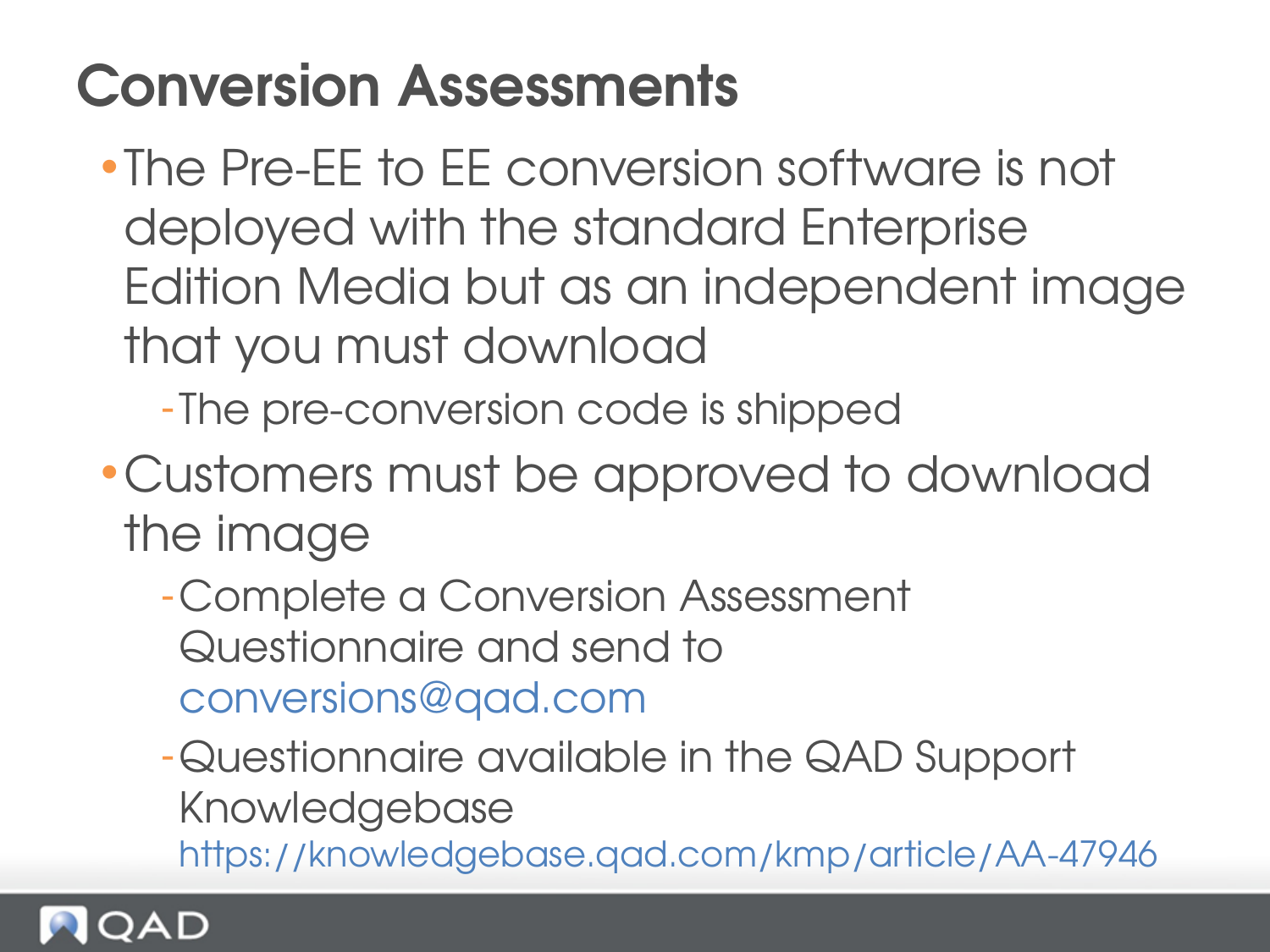

# Conversion Assessments

The Pre-EE to EE conversion software is not deployed with the standard Enterprise Edition Media but as an independent image that you must download
The pre-conversion code is shipped
Customers must be approved to download the image
Complete a Conversion Assessment Questionnaire and send to conversions@qad.com
Questionnaire available in the QAD Support Knowledgebase  https://knowledgebase.qad.com/kmp/article/AA-47946